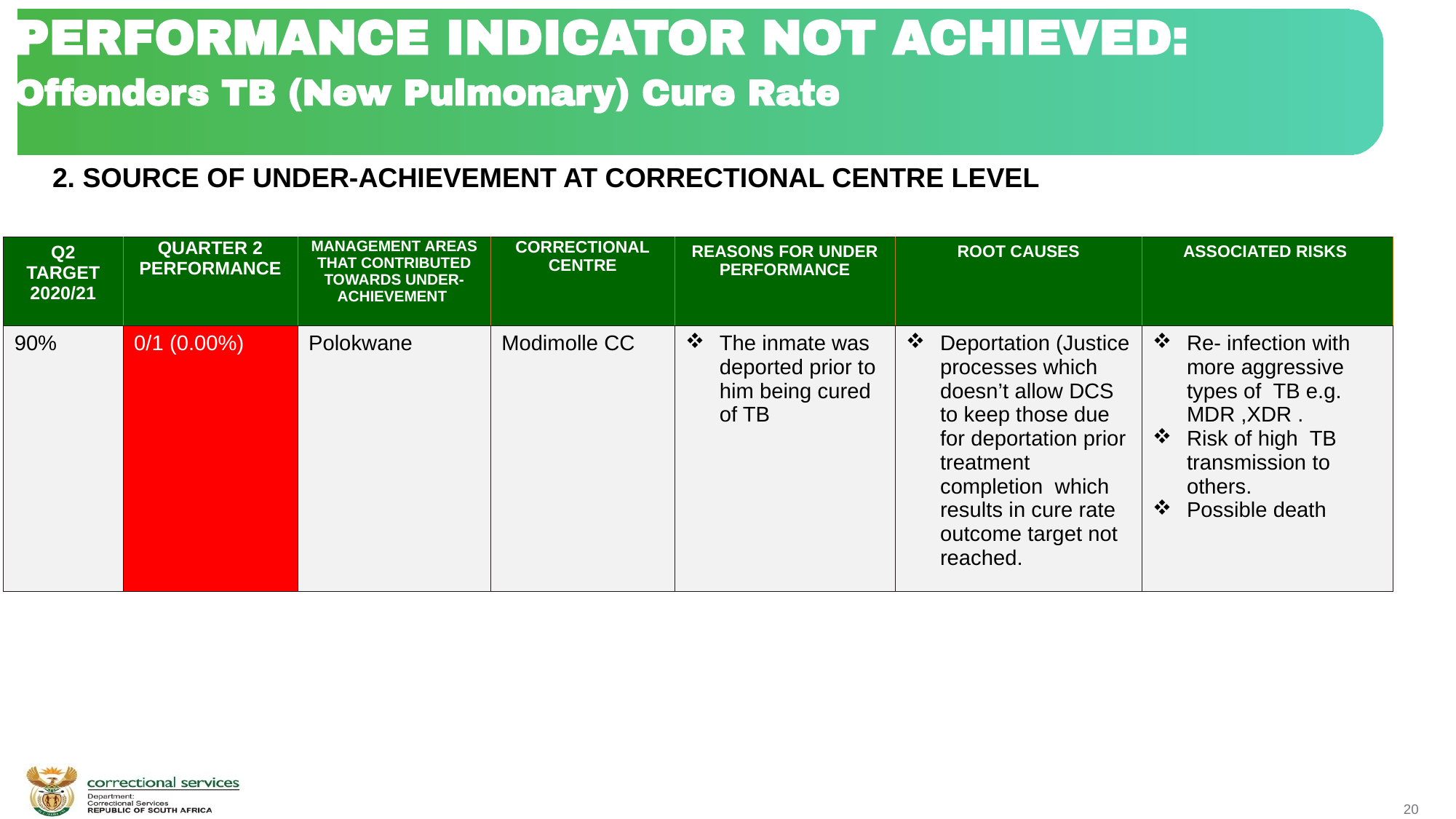

PERFORMANCE INDICATOR NOT ACHIEVED:
Offenders TB (New Pulmonary) Cure Rate
     2. SOURCE OF UNDER-ACHIEVEMENT AT CORRECTIONAL CENTRE LEVEL
| Q2 TARGET 2020/21 | QUARTER 2 PERFORMANCE | MANAGEMENT AREAS THAT CONTRIBUTED TOWARDS UNDER-ACHIEVEMENT | CORRECTIONAL CENTRE | REASONS FOR UNDER PERFORMANCE | ROOT CAUSES | ASSOCIATED RISKS |
| --- | --- | --- | --- | --- | --- | --- |
| 90% | 0/1 (0.00%) | Polokwane | Modimolle CC | The inmate was deported prior to him being cured of TB | Deportation (Justice processes which doesn’t allow DCS to keep those due for deportation prior treatment completion which results in cure rate outcome target not reached. | Re- infection with more aggressive types of TB e.g. MDR ,XDR . Risk of high TB transmission to others. Possible death |